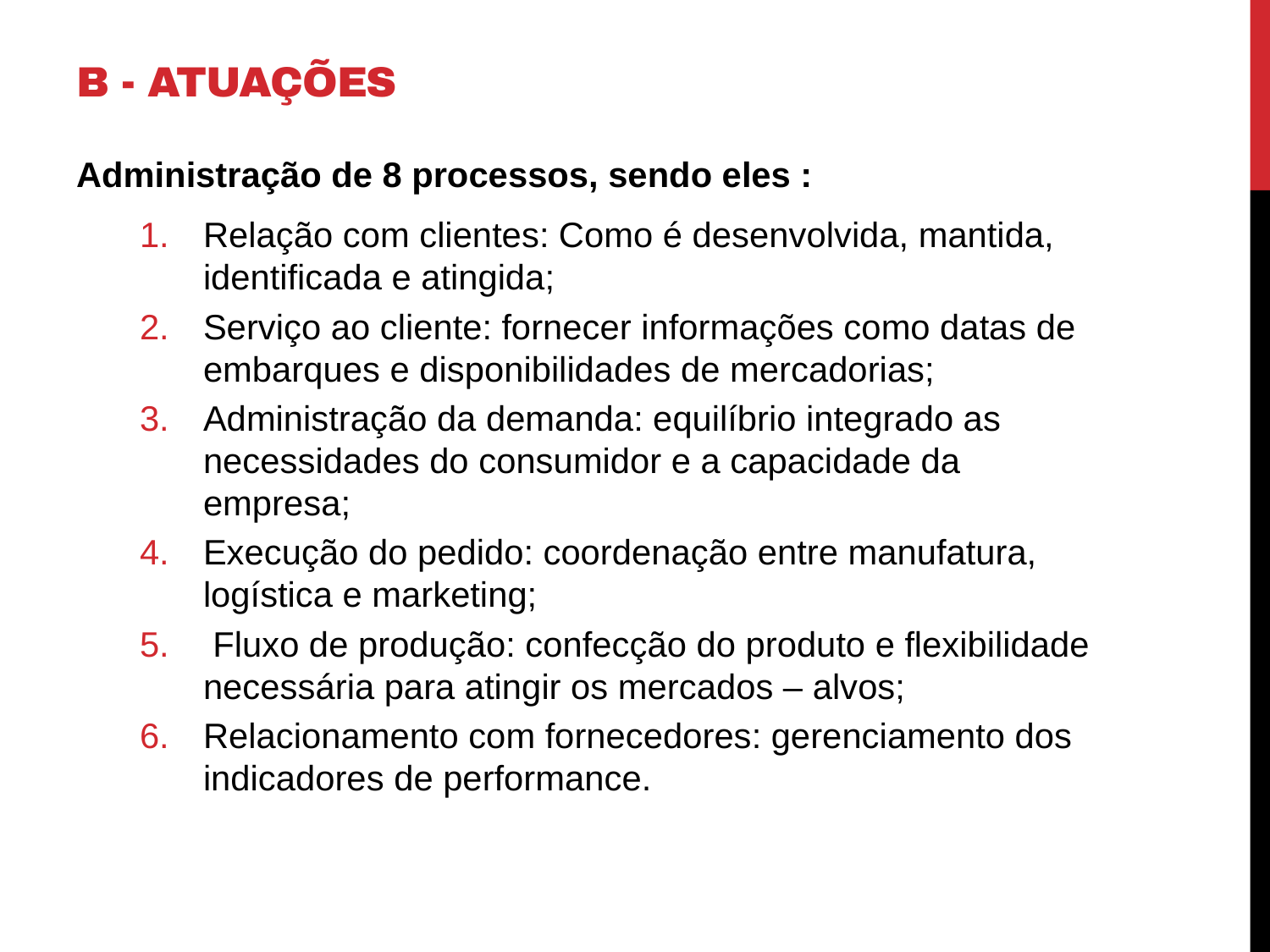

# B - Atuações
Administração de 8 processos, sendo eles :
Relação com clientes: Como é desenvolvida, mantida, identificada e atingida;
Serviço ao cliente: fornecer informações como datas de embarques e disponibilidades de mercadorias;
Administração da demanda: equilíbrio integrado as necessidades do consumidor e a capacidade da empresa;
Execução do pedido: coordenação entre manufatura, logística e marketing;
 Fluxo de produção: confecção do produto e flexibilidade necessária para atingir os mercados – alvos;
Relacionamento com fornecedores: gerenciamento dos indicadores de performance.